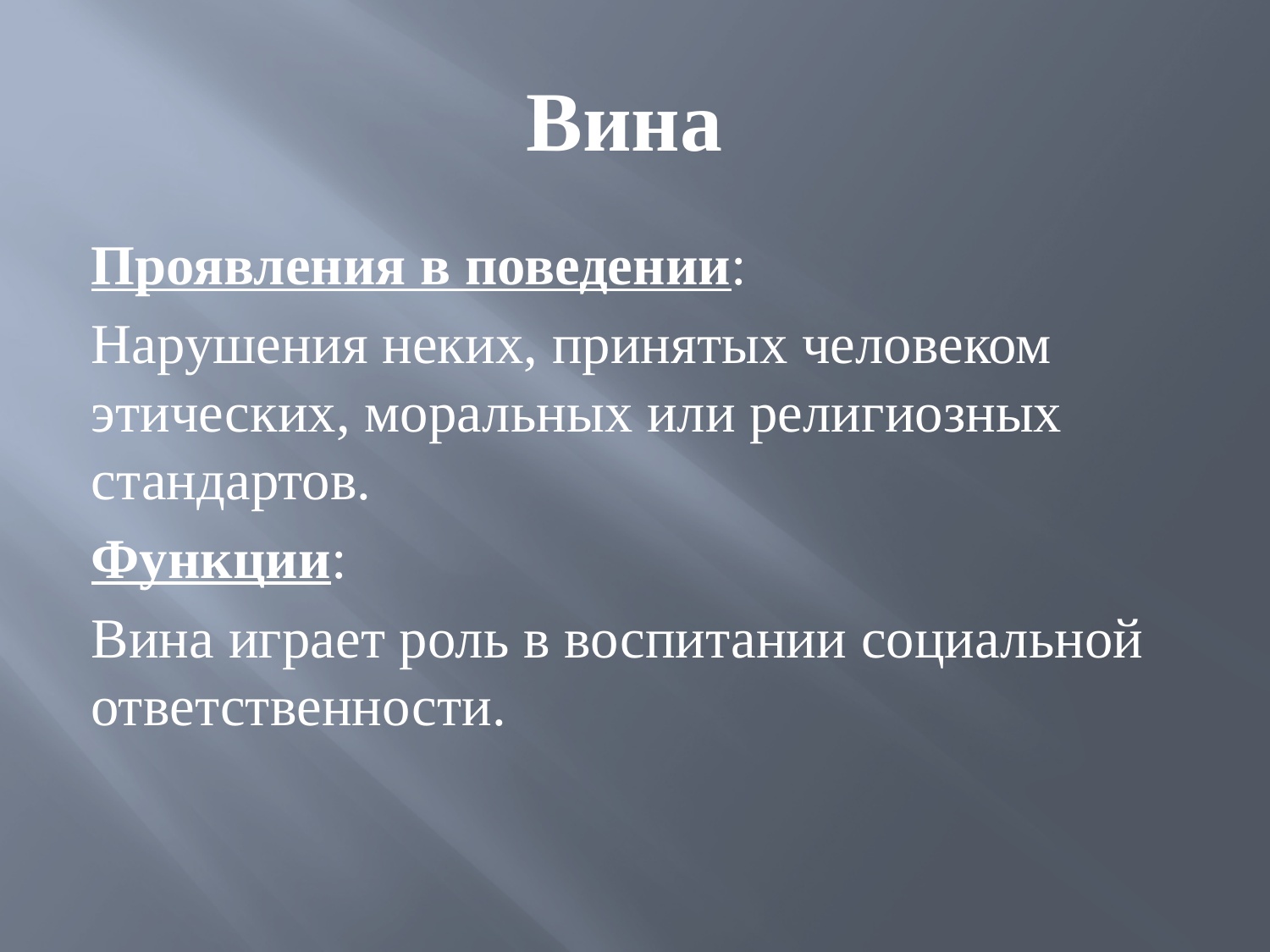

# Вина
Проявления в поведении:
Нарушения неких, принятых человеком этических, моральных или религиозных стандартов.
Функции:
Вина играет роль в воспитании социальной ответственности.